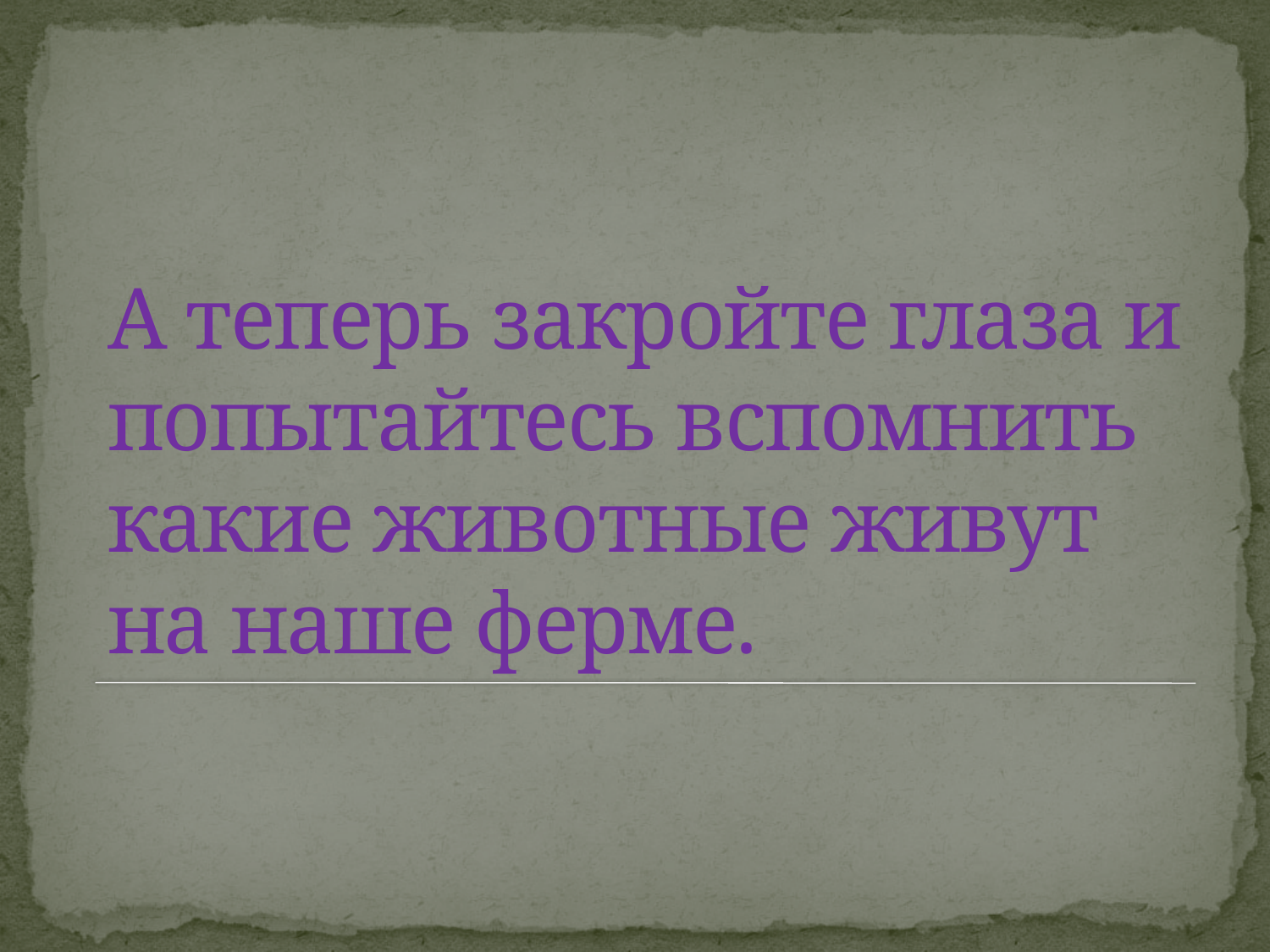

# А теперь закройте глаза и попытайтесь вспомнить какие животные живут на наше ферме.